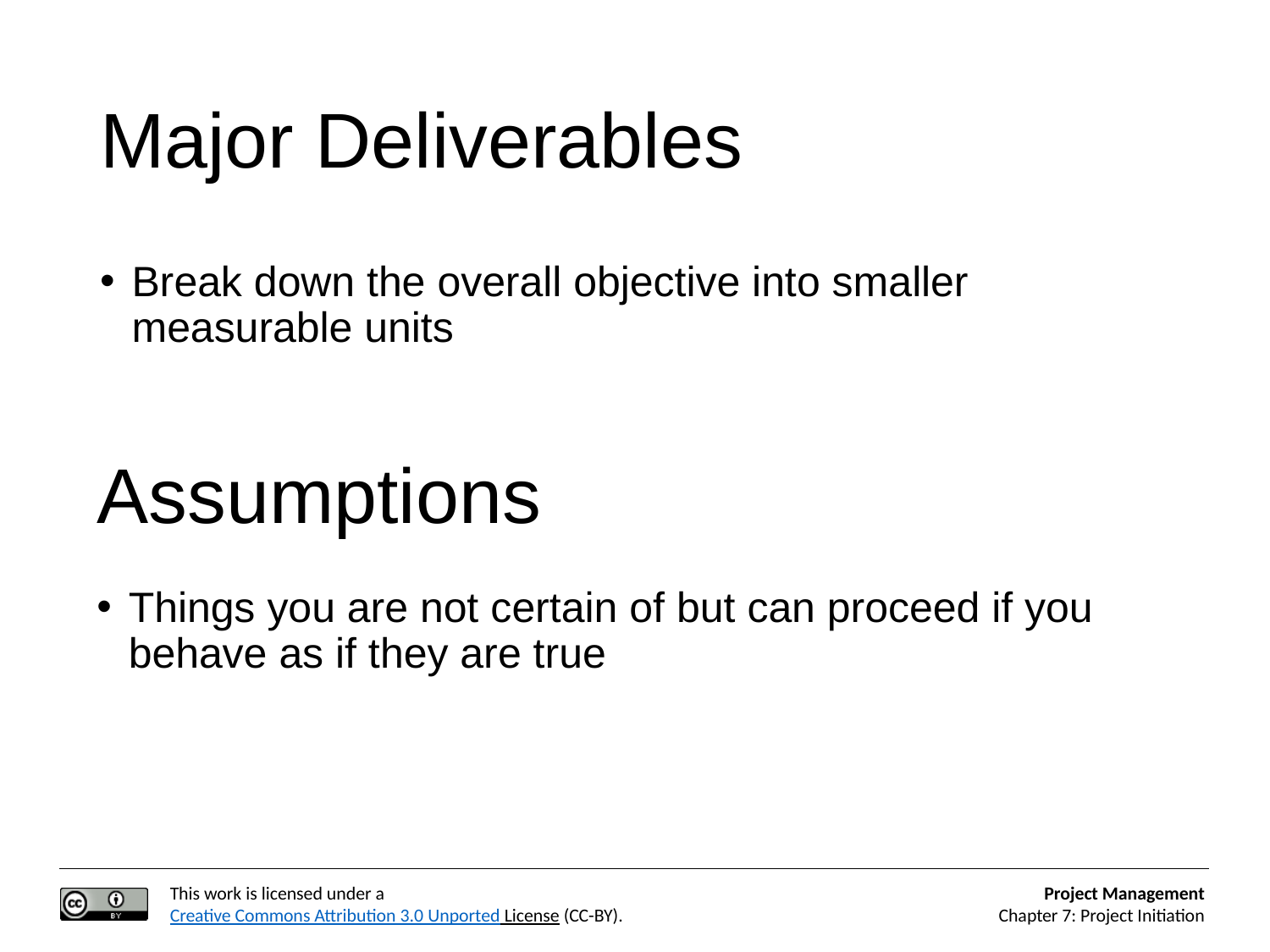

# Major Deliverables
Break down the overall objective into smaller measurable units
Assumptions
Things you are not certain of but can proceed if you behave as if they are true